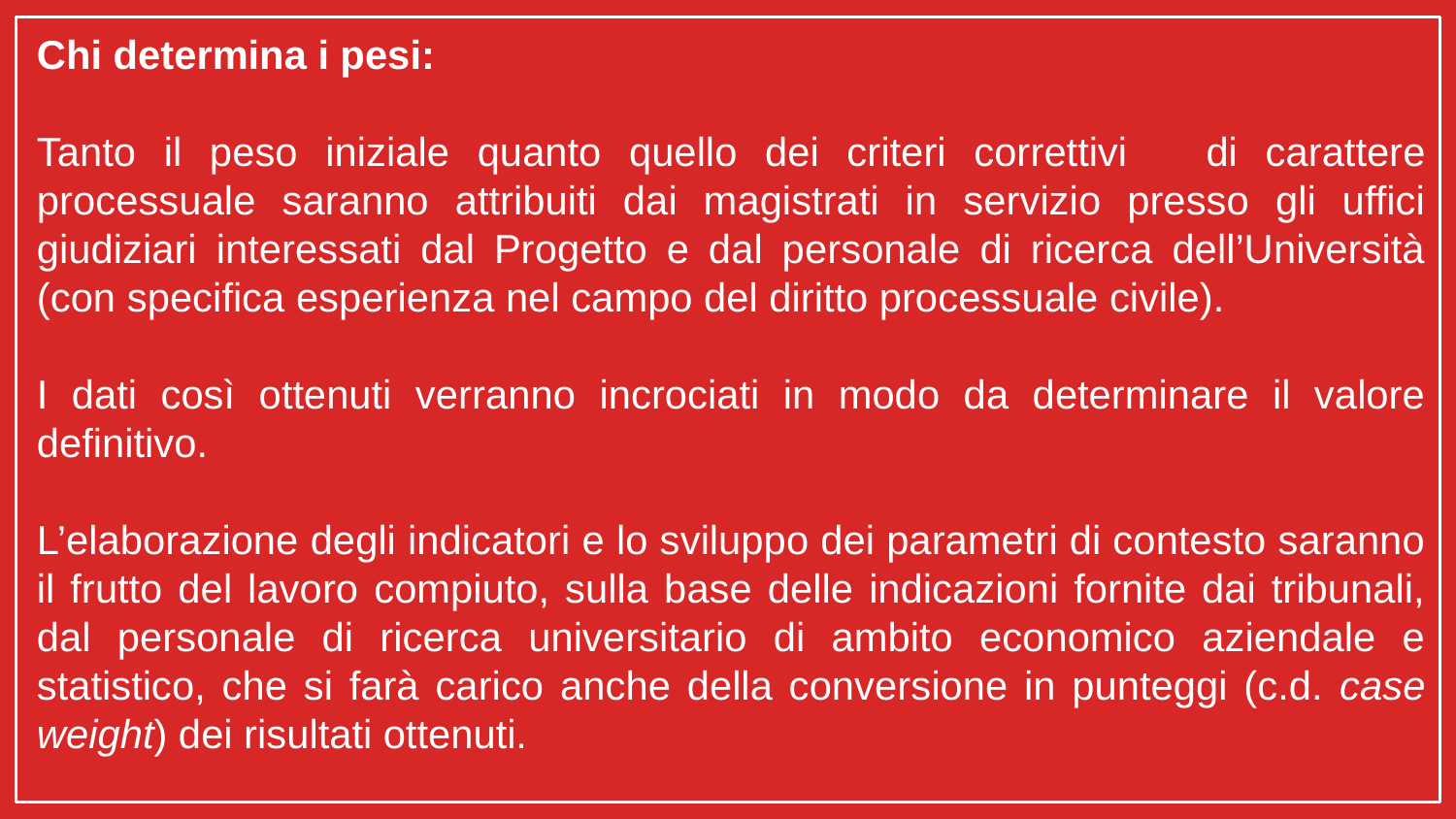

Chi determina i pesi:

Tanto il peso iniziale quanto quello dei criteri correttivi 	di carattere processuale saranno attribuiti dai magistrati in servizio presso gli uffici giudiziari interessati dal Progetto e dal personale di ricerca dell’Università (con specifica esperienza nel campo del diritto processuale civile).

I dati così ottenuti verranno incrociati in modo da determinare il valore definitivo.

L’elaborazione degli indicatori e lo sviluppo dei parametri di contesto saranno il frutto del lavoro compiuto, sulla base delle indicazioni fornite dai tribunali, dal personale di ricerca universitario di ambito economico aziendale e statistico, che si farà carico anche della conversione in punteggi (c.d. case weight) dei risultati ottenuti.